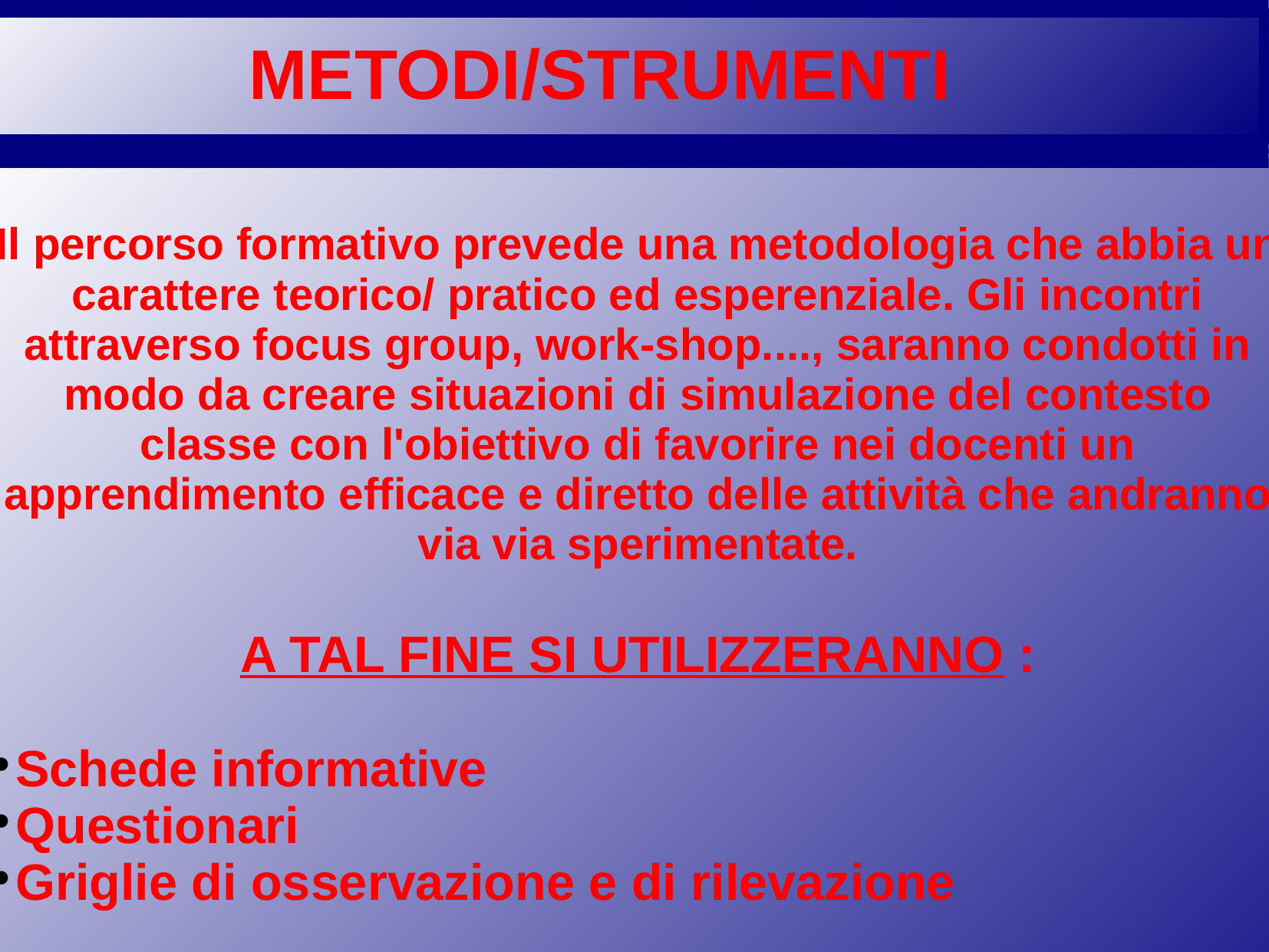

# METODI/STRUMENTI

Il percorso formativo prevede una metodologia che abbia un carattere teorico/ pratico ed esperenziale. Gli incontri attraverso focus group, work-shop...., saranno condotti in modo da creare situazioni di simulazione del contesto classe con l'obiettivo di favorire nei docenti un apprendimento efficace e diretto delle attività che andranno via via sperimentate.

A TAL FINE SI UTILIZZERANNO :

Schede informative
Questionari
Griglie di osservazione e di rilevazione